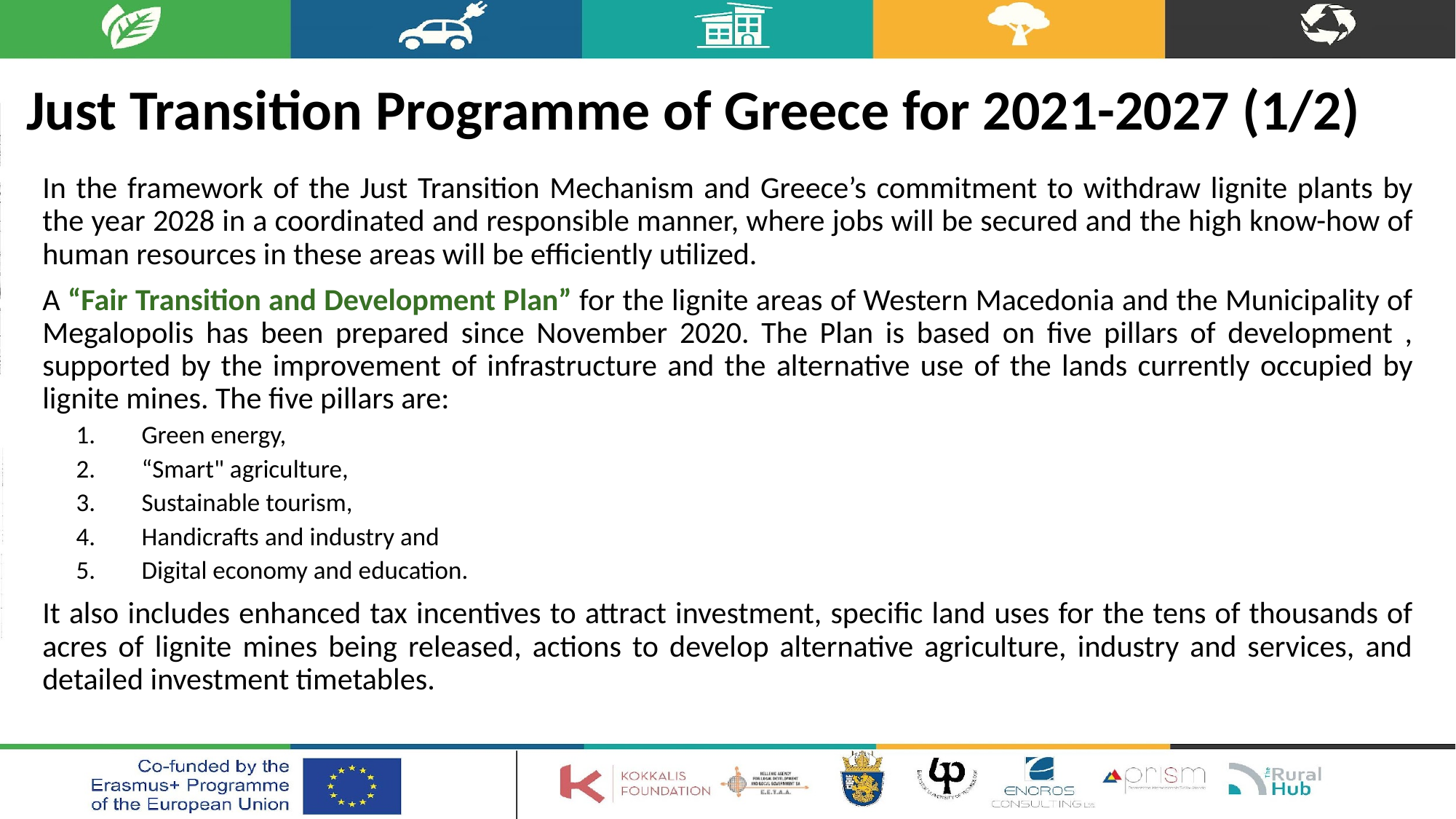

# Just Transition Programme of Greece for 2021-2027 (1/2)
In the framework of the Just Transition Mechanism and Greece’s commitment to withdraw lignite plants by the year 2028 in a coordinated and responsible manner, where jobs will be secured and the high know-how of human resources in these areas will be efficiently utilized.
A “Fair Transition and Development Plan” for the lignite areas of Western Macedonia and the Municipality of Megalopolis has been prepared since November 2020. The Plan is based on five pillars of development , supported by the improvement of infrastructure and the alternative use of the lands currently occupied by lignite mines. The five pillars are:
Green energy,
“Smart" agriculture,
Sustainable tourism,
Handicrafts and industry and
Digital economy and education.
It also includes enhanced tax incentives to attract investment, specific land uses for the tens of thousands of acres of lignite mines being released, actions to develop alternative agriculture, industry and services, and detailed investment timetables.